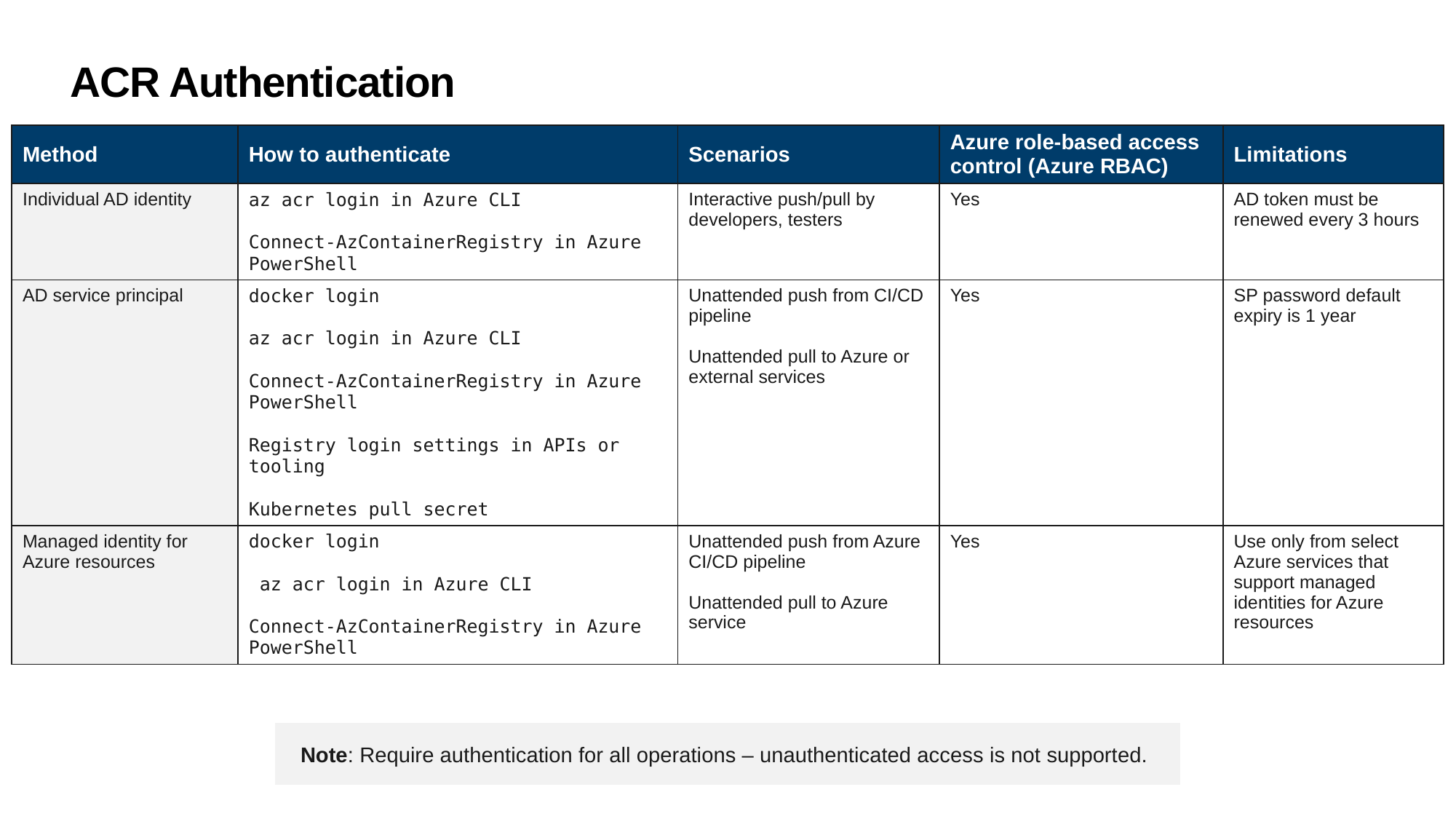

# ACR Authentication
| Method | How to authenticate | Scenarios | Azure role-based access control (Azure RBAC) | Limitations |
| --- | --- | --- | --- | --- |
| Individual AD identity | az acr login in Azure CLI Connect-AzContainerRegistry in Azure PowerShell | Interactive push/pull by developers, testers | Yes | AD token must be renewed every 3 hours |
| AD service principal | docker login az acr login in Azure CLI Connect-AzContainerRegistry in Azure PowerShell Registry login settings in APIs or tooling Kubernetes pull secret | Unattended push from CI/CD pipeline Unattended pull to Azure or external services | Yes | SP password default expiry is 1 year |
| Managed identity for Azure resources | docker login  az acr login in Azure CLI Connect-AzContainerRegistry in Azure PowerShell | Unattended push from Azure CI/CD pipeline Unattended pull to Azure service | Yes | Use only from select Azure services that support managed identities for Azure resources |
Note: Require authentication for all operations – unauthenticated access is not supported.